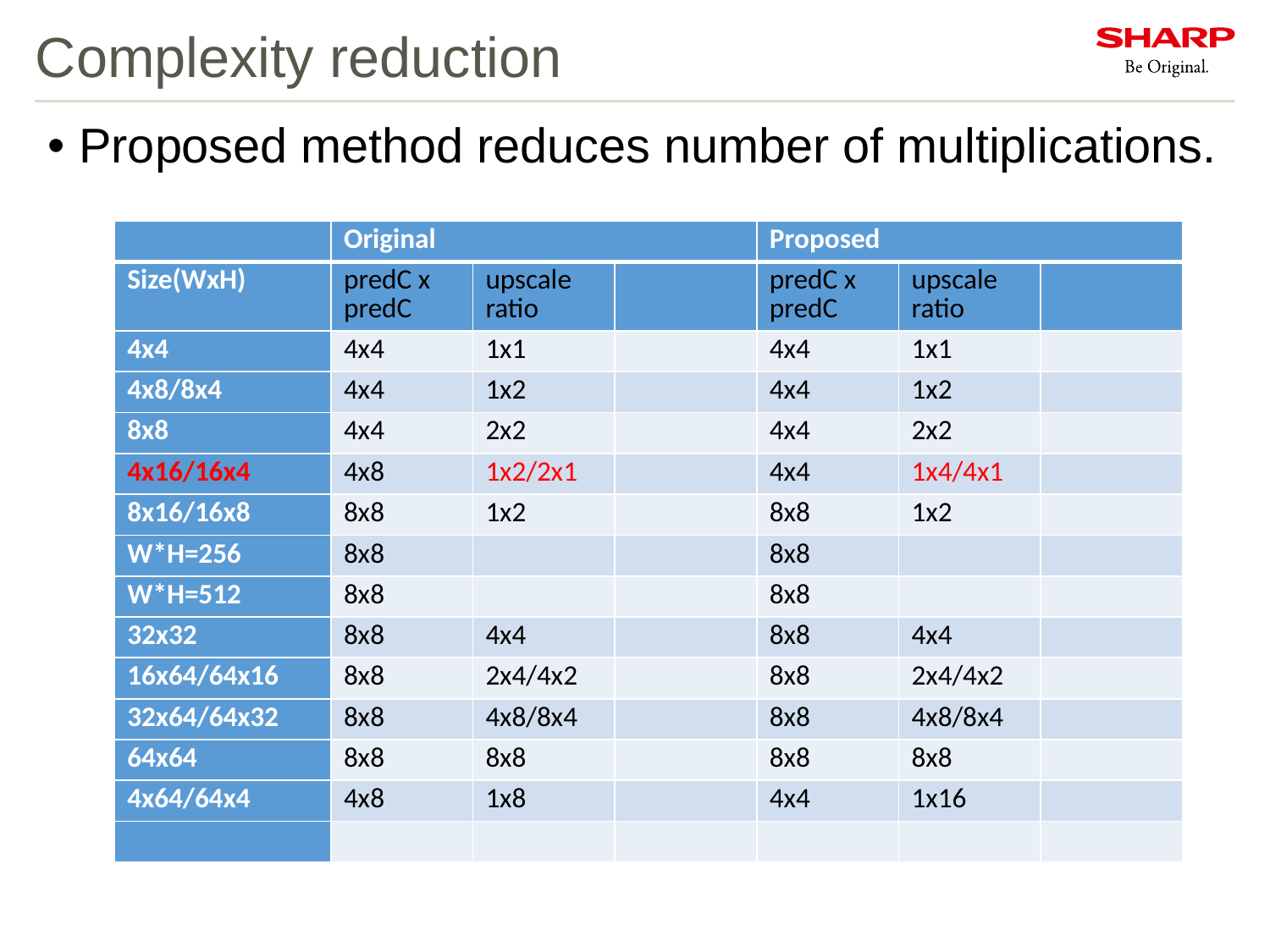

# Complexity reduction
Proposed method reduces number of multiplications.
|  | Original |  |  | Proposed |  |  |
| --- | --- | --- | --- | --- | --- | --- |
| Size(WxH) | predC x predC | upscale ratio |  | predC x predC | upscale ratio |  |
| 4x4 | 4x4 | 1x1 |  | 4x4 | 1x1 |  |
| 4x8/8x4 | 4x4 | 1x2 |  | 4x4 | 1x2 |  |
| 8x8 | 4x4 | 2x2 |  | 4x4 | 2x2 |  |
| 4x16/16x4 | 4x8 | 1x2/2x1 |  | 4x4 | 1x4/4x1 |  |
| 8x16/16x8 | 8x8 | 1x2 |  | 8x8 | 1x2 |  |
| W\*H=256 | 8x8 |  |  | 8x8 |  |  |
| W\*H=512 | 8x8 |  |  | 8x8 |  |  |
| 32x32 | 8x8 | 4x4 |  | 8x8 | 4x4 |  |
| 16x64/64x16 | 8x8 | 2x4/4x2 |  | 8x8 | 2x4/4x2 |  |
| 32x64/64x32 | 8x8 | 4x8/8x4 |  | 8x8 | 4x8/8x4 |  |
| 64x64 | 8x8 | 8x8 |  | 8x8 | 8x8 |  |
| 4x64/64x4 | 4x8 | 1x8 |  | 4x4 | 1x16 |  |
|  |  |  |  |  |  |  |